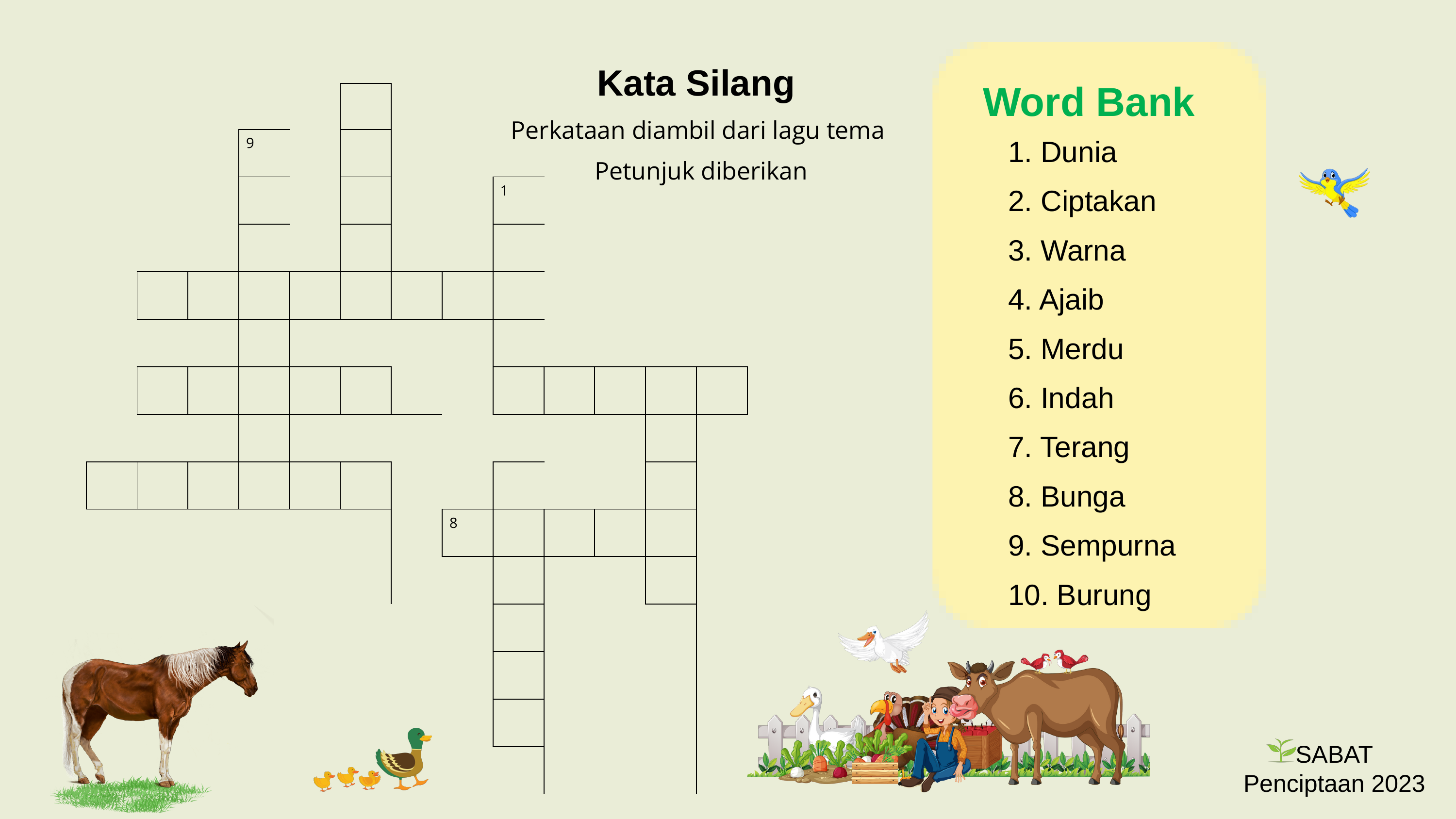

Kata Silang
Perkataan diambil dari lagu tema
Petunjuk diberikan

Word Bank
|  |  |  |  |  |  |  |  |  |  |  |  |  |
| --- | --- | --- | --- | --- | --- | --- | --- | --- | --- | --- | --- | --- |
|  |  |  | 9 |  |  |  |  |  |  |  |  |  |
|  |  |  |  |  |  |  |  | 1 |  |  |  |  |
|  |  |  |  |  |  |  |  |  |  |  |  |  |
|  |  |  |  |  |  |  |  |  |  |  |  |  |
|  |  |  |  |  |  |  |  |  |  |  |  |  |
|  |  |  |  |  |  |  |  |  |  |  |  |  |
|  |  |  |  |  |  |  |  |  |  |  |  |  |
|  |  |  |  |  |  |  |  |  |  |  |  |  |
|  |  |  |  |  |  |  | 8 |  |  |  |  |  |
|  |  |  |  |  |  |  |  |  |  |  |  |  |
|  |  |  |  |  |  |  |  |  |  |  |  |  |
|  |  |  |  |  |  |  |  |  |  |  |  |  |
|  |  |  |  |  |  |  |  |  |  |  |  |  |
|  |  |  |  |  |  |  |  |  |  |  |  |  |
1. Dunia
2. Ciptakan
3. Warna
4. Ajaib
5. Merdu
6. Indah
7. Terang
8. Bunga
9. Sempurna
10. Burung

SABAT
Penciptaan 2023